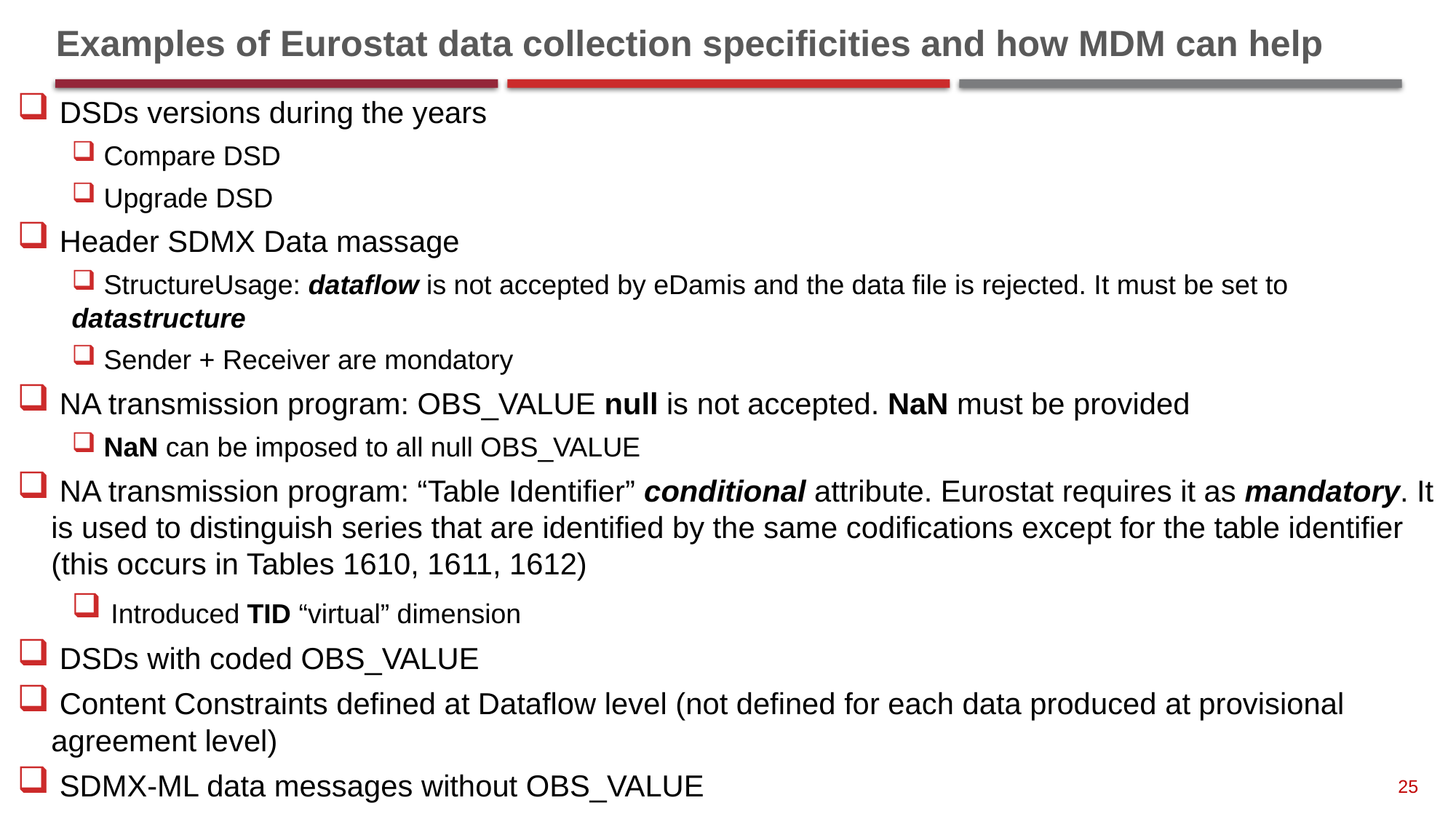

# Examples of Eurostat data collection specificities and how MDM can help
 DSDs versions during the years
 Compare DSD
 Upgrade DSD
 Header SDMX Data massage
 StructureUsage: dataflow is not accepted by eDamis and the data file is rejected. It must be set to datastructure
 Sender + Receiver are mondatory
 NA transmission program: OBS_VALUE null is not accepted. NaN must be provided
 NaN can be imposed to all null OBS_VALUE
 NA transmission program: “Table Identifier” conditional attribute. Eurostat requires it as mandatory. It is used to distinguish series that are identified by the same codifications except for the table identifier (this occurs in Tables 1610, 1611, 1612)
 Introduced TID “virtual” dimension
 DSDs with coded OBS_VALUE
 Content Constraints defined at Dataflow level (not defined for each data produced at provisional agreement level)
 SDMX-ML data messages without OBS_VALUE

25